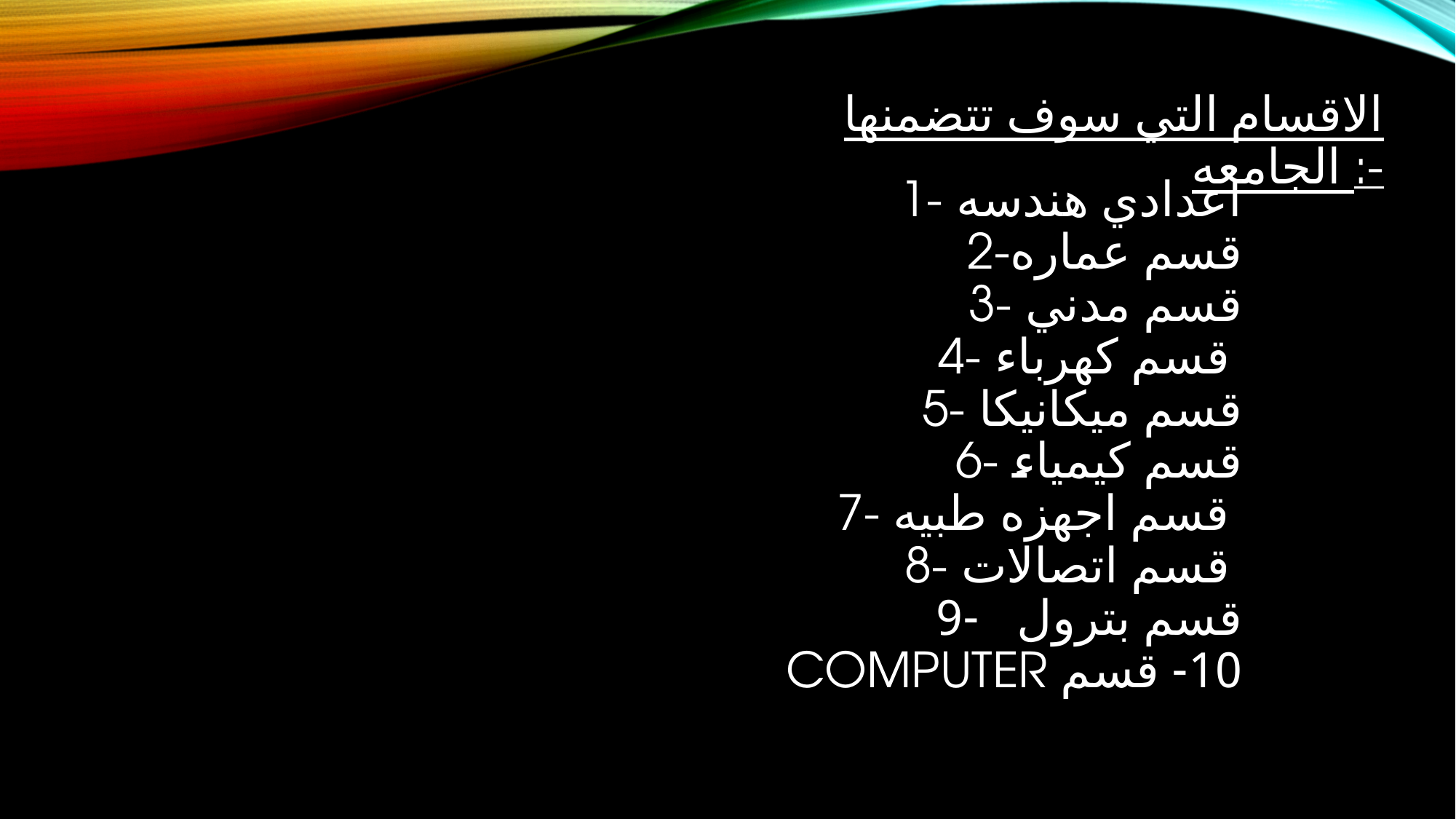

الاقسام التي سوف تتضمنها الجامعه :-
1- اعدادي هندسه
2-قسم عماره
3- قسم مدني
4- قسم كهرباء
5- قسم ميكانيكا
6- قسم كيمياء
7- قسم اجهزه طبيه
8- قسم اتصالات
قسم بترول   -9
10- قسم Computer